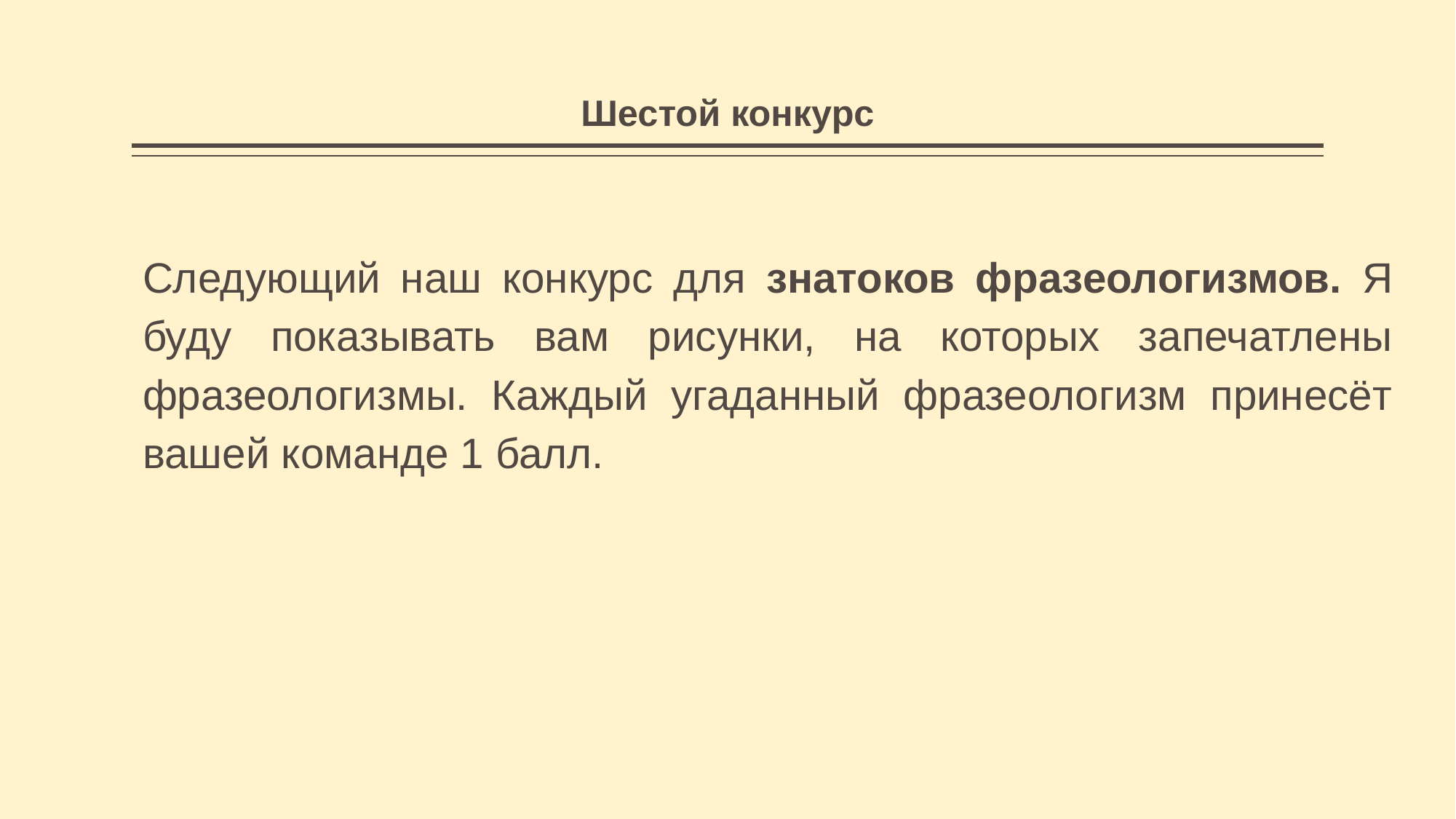

# Шестой конкурс
Следующий наш конкурс для знатоков фразеологизмов. Я буду показывать вам рисунки, на которых запечатлены фразеологизмы. Каждый угаданный фразеологизм принесёт вашей команде 1 балл.